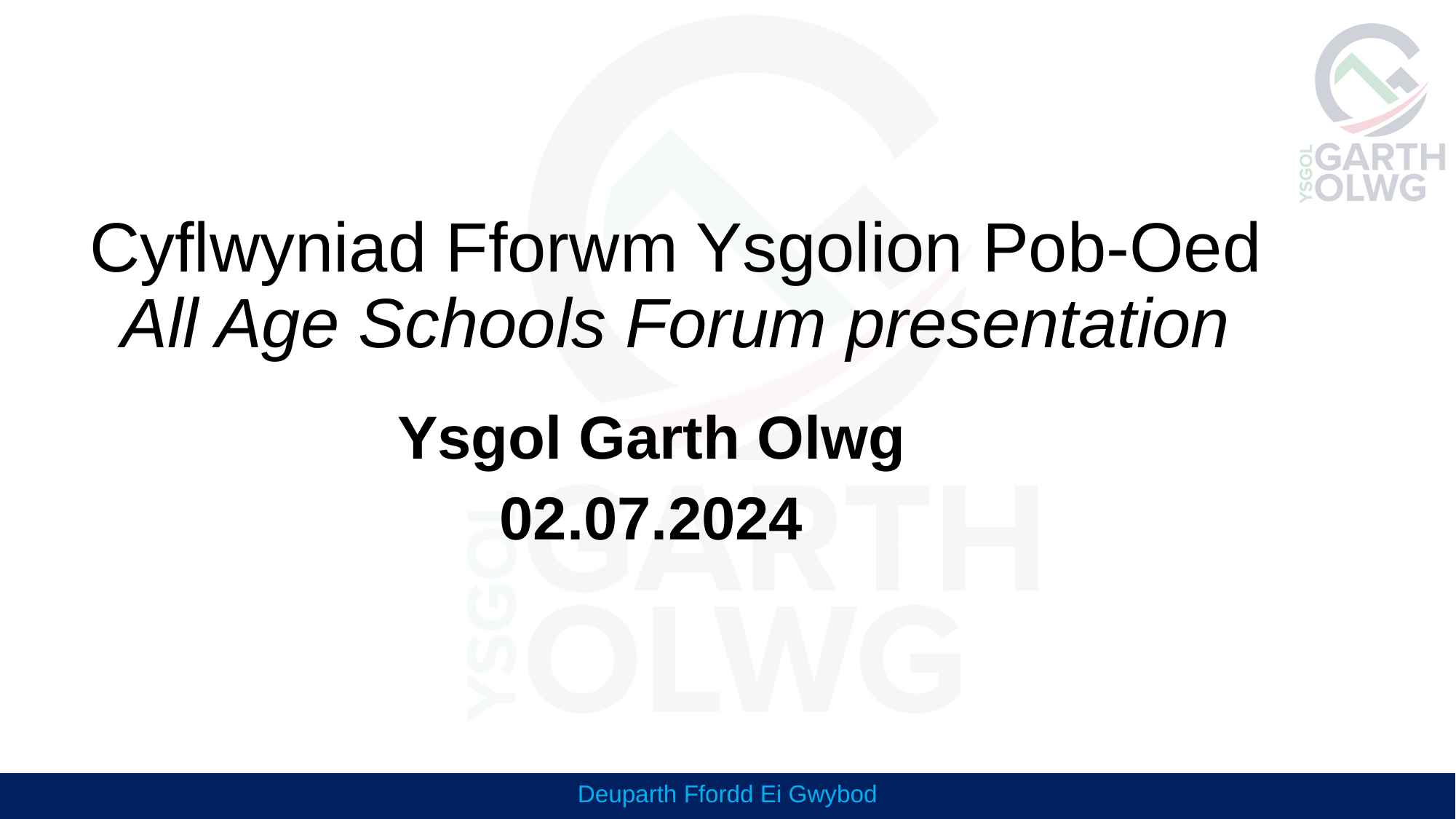

# Cyflwyniad Fforwm Ysgolion Pob-Oed All Age Schools Forum presentation
Ysgol Garth Olwg
02.07.2024